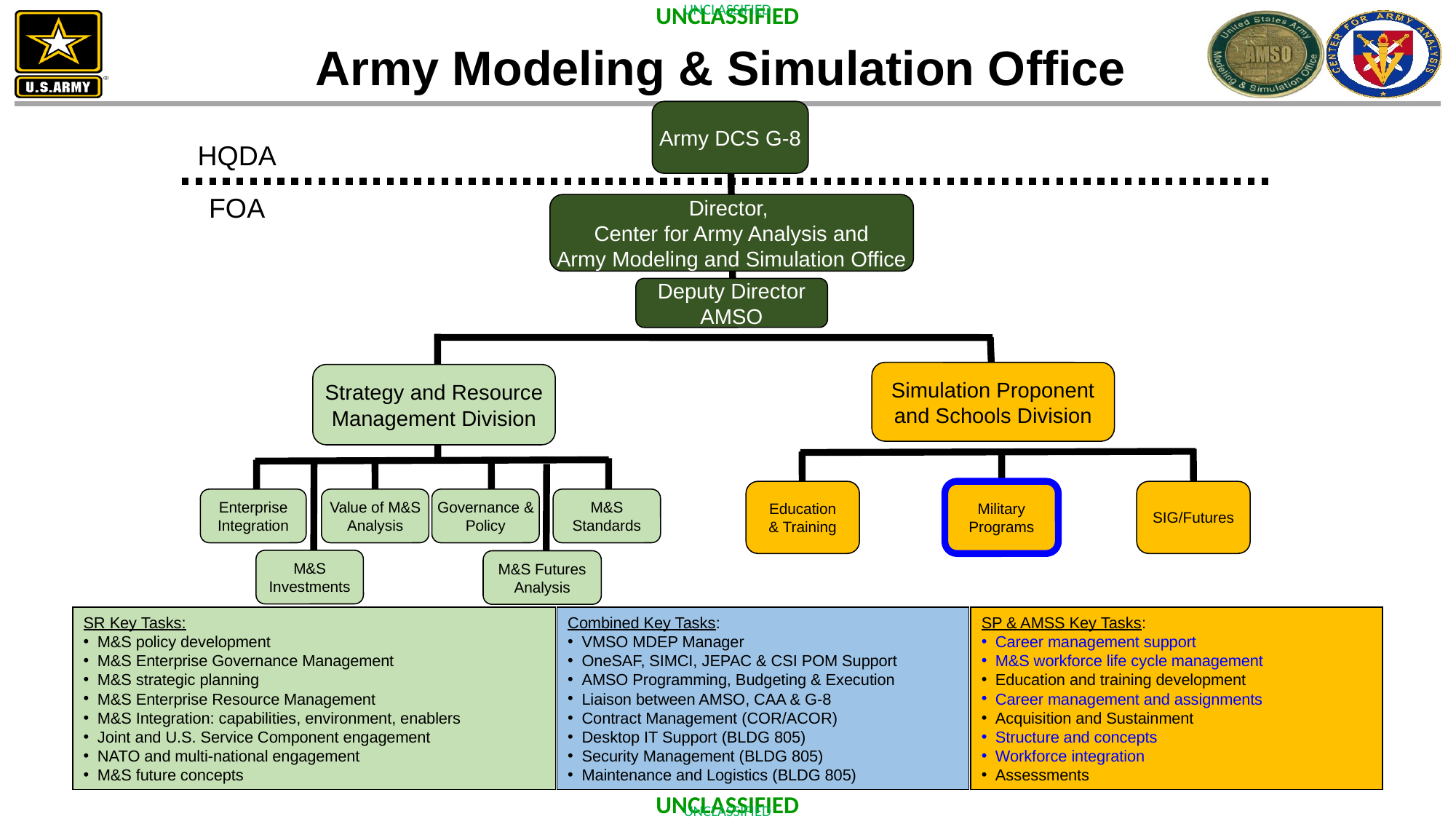

UNCLASSIFIED
UNCLASSIFIED
# Army Modeling & Simulation Office
Army DCS G-8
HQDA
FOA
Director,
Center for Army Analysis and
Army Modeling and Simulation Office
Deputy Director
AMSO
Simulation Proponent and Schools Division
Strategy and Resource Management Division

Education
& Training
Military
Programs
SIG/Futures
Enterprise Integration
Value of M&S Analysis
Governance & Policy
M&S Standards
M&S Investments
M&S Futures Analysis
SR Key Tasks:
M&S policy development
M&S Enterprise Governance Management
M&S strategic planning
M&S Enterprise Resource Management
M&S Integration: capabilities, environment, enablers
Joint and U.S. Service Component engagement
NATO and multi-national engagement
M&S future concepts
Combined Key Tasks:
VMSO MDEP Manager
OneSAF, SIMCI, JEPAC & CSI POM Support
AMSO Programming, Budgeting & Execution
Liaison between AMSO, CAA & G-8
Contract Management (COR/ACOR)
Desktop IT Support (BLDG 805)
Security Management (BLDG 805)
Maintenance and Logistics (BLDG 805)
SP & AMSS Key Tasks:
Career management support
M&S workforce life cycle management
Education and training development
Career management and assignments
Acquisition and Sustainment
Structure and concepts
Workforce integration
Assessments